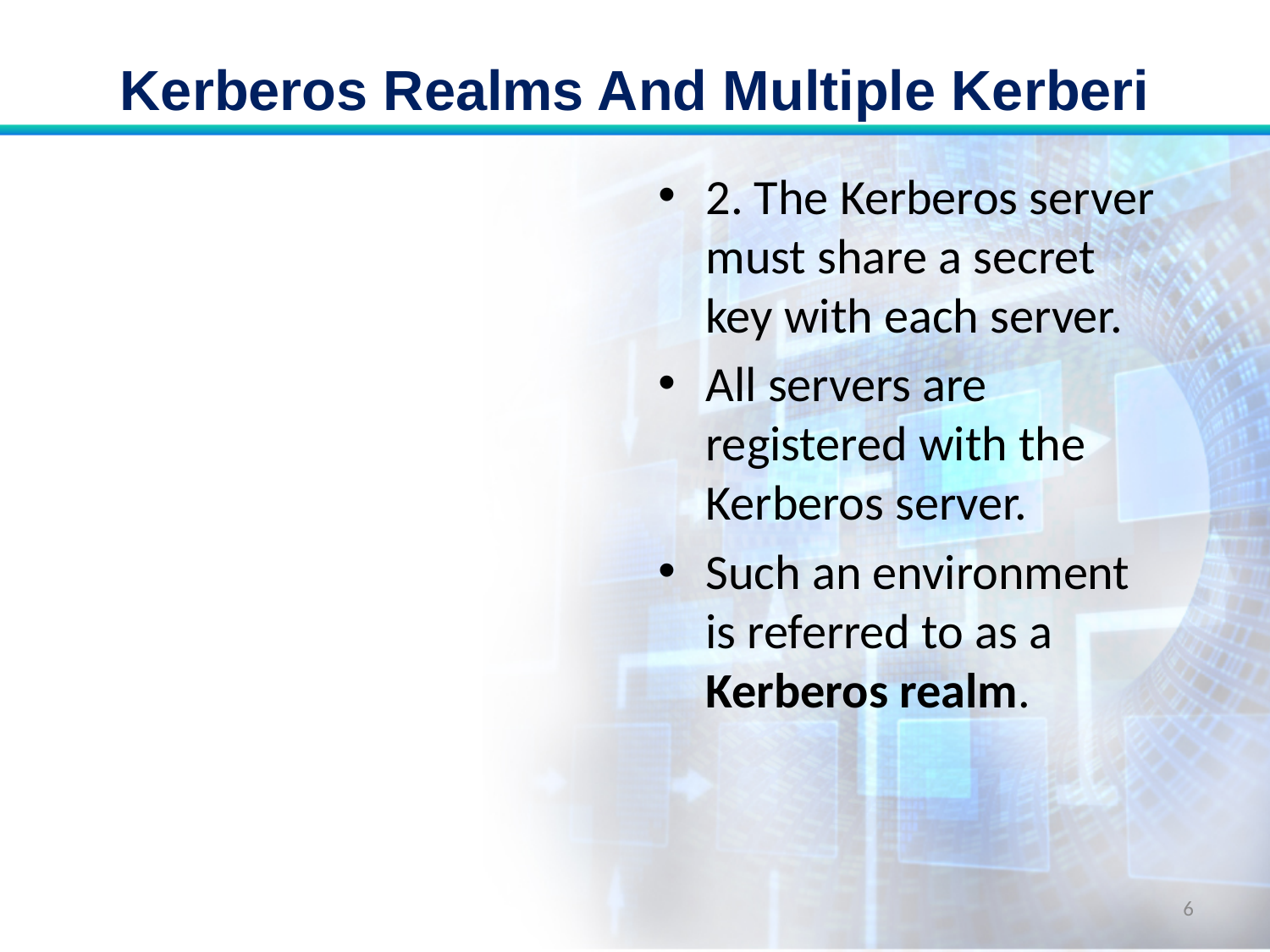

# Kerberos Realms And Multiple Kerberi
2. The Kerberos server must share a secret key with each server.
All servers are registered with the Kerberos server.
Such an environment is referred to as a Kerberos realm.
6